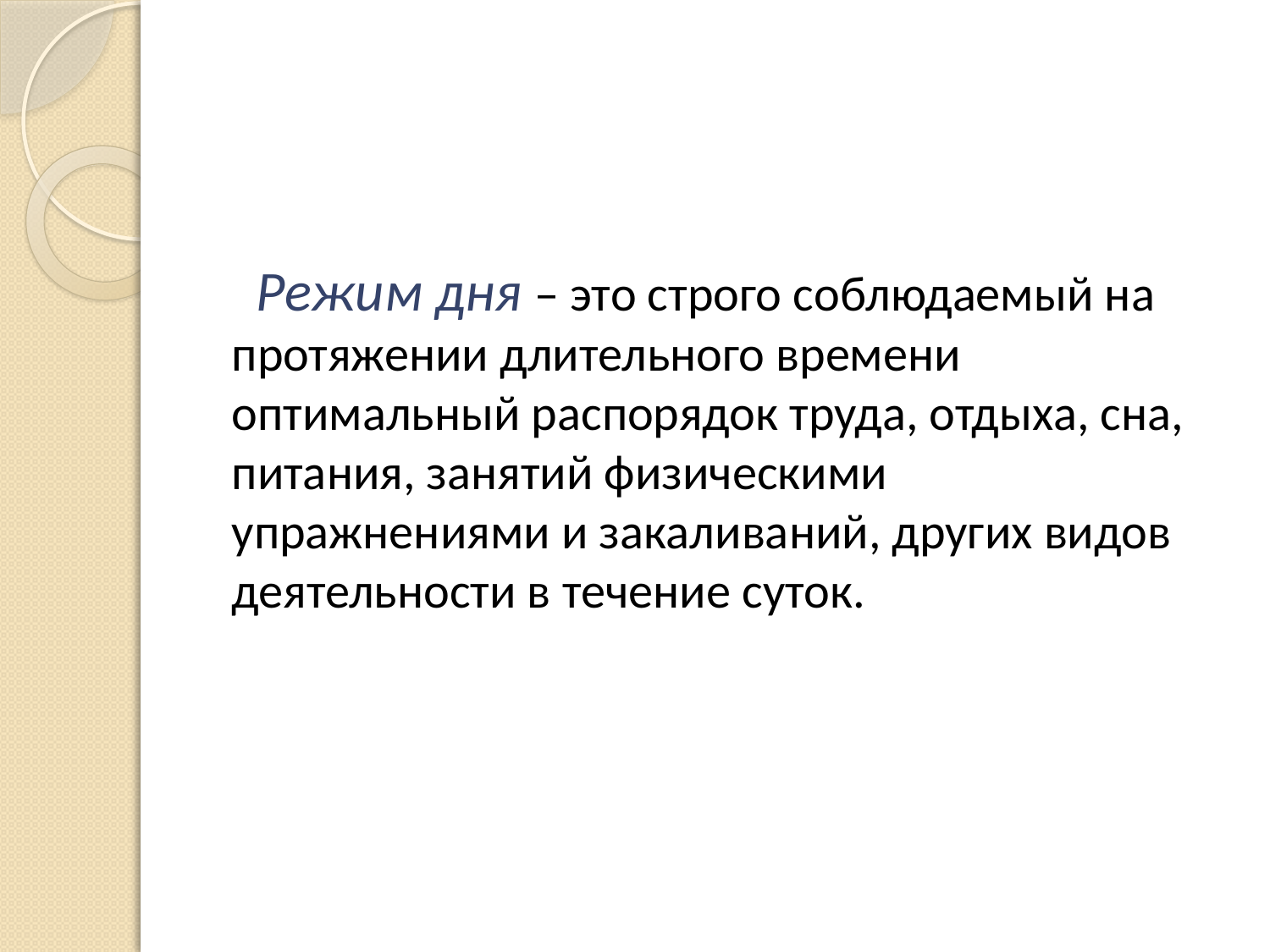

Режим дня – это строго соблюдаемый на протяжении длительного времени оптимальный распорядок труда, отдыха, сна, питания, занятий физическими упражнениями и закаливаний, других видов деятельности в течение суток.